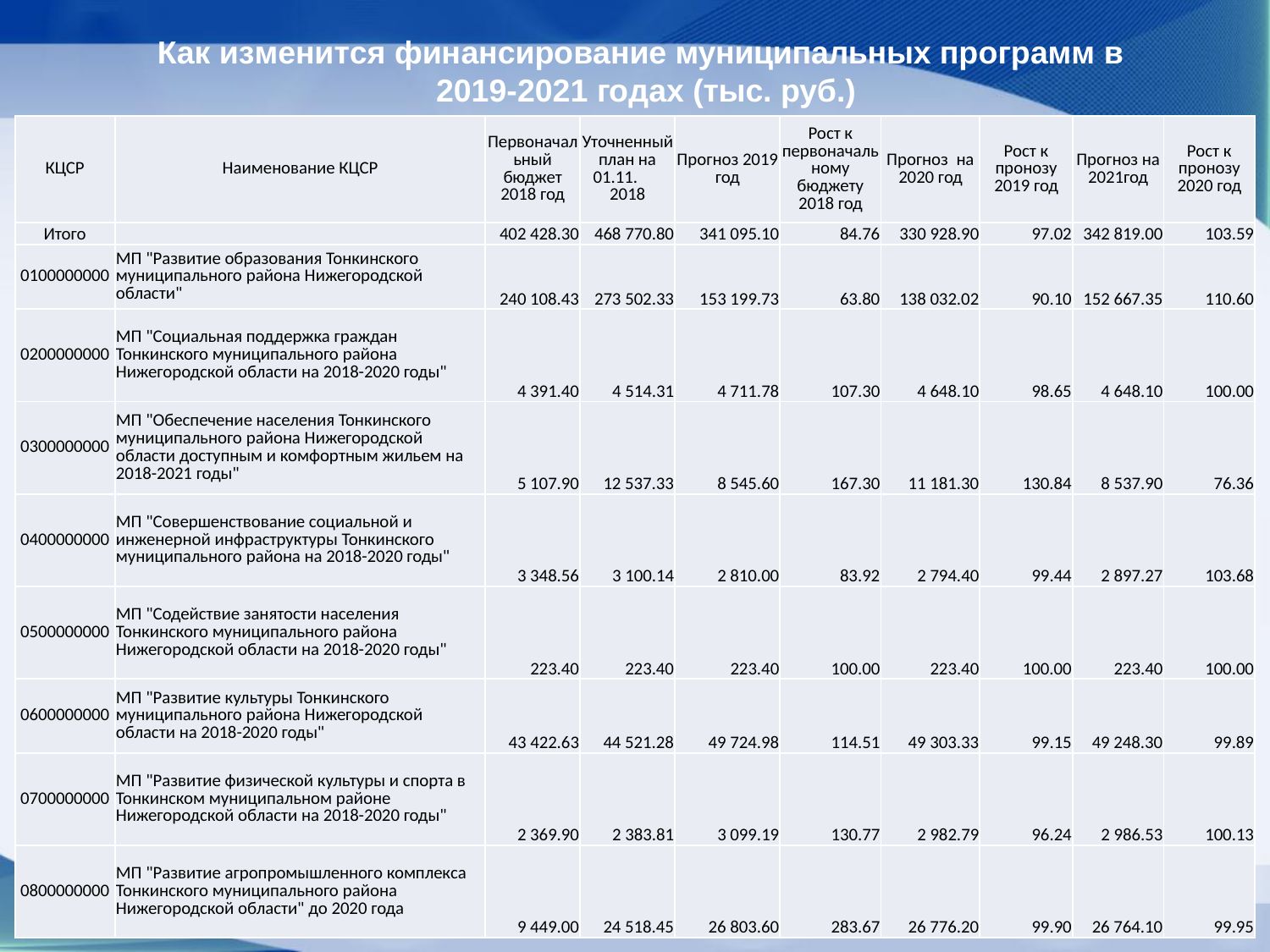

Как изменится финансирование муниципальных программ в 2019-2021 годах (тыс. руб.)
| КЦСР | Наименование КЦСР | Первоначальный бюджет 2018 год | Уточненный план на 01.11. 2018 | Прогноз 2019 год | Рост к первоначальному бюджету 2018 год | Прогноз на 2020 год | Рост к пронозу 2019 год | Прогноз на 2021год | Рост к пронозу 2020 год |
| --- | --- | --- | --- | --- | --- | --- | --- | --- | --- |
| Итого |  | 402 428.30 | 468 770.80 | 341 095.10 | 84.76 | 330 928.90 | 97.02 | 342 819.00 | 103.59 |
| 0100000000 | МП "Развитие образования Тонкинского муниципального района Нижегородской области" | 240 108.43 | 273 502.33 | 153 199.73 | 63.80 | 138 032.02 | 90.10 | 152 667.35 | 110.60 |
| 0200000000 | МП "Социальная поддержка граждан Тонкинского муниципального района Нижегородской области на 2018-2020 годы" | 4 391.40 | 4 514.31 | 4 711.78 | 107.30 | 4 648.10 | 98.65 | 4 648.10 | 100.00 |
| 0300000000 | МП "Обеспечение населения Тонкинского муниципального района Нижегородской области доступным и комфортным жильем на 2018-2021 годы" | 5 107.90 | 12 537.33 | 8 545.60 | 167.30 | 11 181.30 | 130.84 | 8 537.90 | 76.36 |
| 0400000000 | МП "Совершенствование социальной и инженерной инфраструктуры Тонкинского муниципального района на 2018-2020 годы" | 3 348.56 | 3 100.14 | 2 810.00 | 83.92 | 2 794.40 | 99.44 | 2 897.27 | 103.68 |
| 0500000000 | МП "Содействие занятости населения Тонкинского муниципального района Нижегородской области на 2018-2020 годы" | 223.40 | 223.40 | 223.40 | 100.00 | 223.40 | 100.00 | 223.40 | 100.00 |
| 0600000000 | МП "Развитие культуры Тонкинского муниципального района Нижегородской области на 2018-2020 годы" | 43 422.63 | 44 521.28 | 49 724.98 | 114.51 | 49 303.33 | 99.15 | 49 248.30 | 99.89 |
| 0700000000 | МП "Развитие физической культуры и спорта в Тонкинском муниципальном районе Нижегородской области на 2018-2020 годы" | 2 369.90 | 2 383.81 | 3 099.19 | 130.77 | 2 982.79 | 96.24 | 2 986.53 | 100.13 |
| 0800000000 | МП "Развитие агропромышленного комплекса Тонкинского муниципального района Нижегородской области" до 2020 года | 9 449.00 | 24 518.45 | 26 803.60 | 283.67 | 26 776.20 | 99.90 | 26 764.10 | 99.95 |